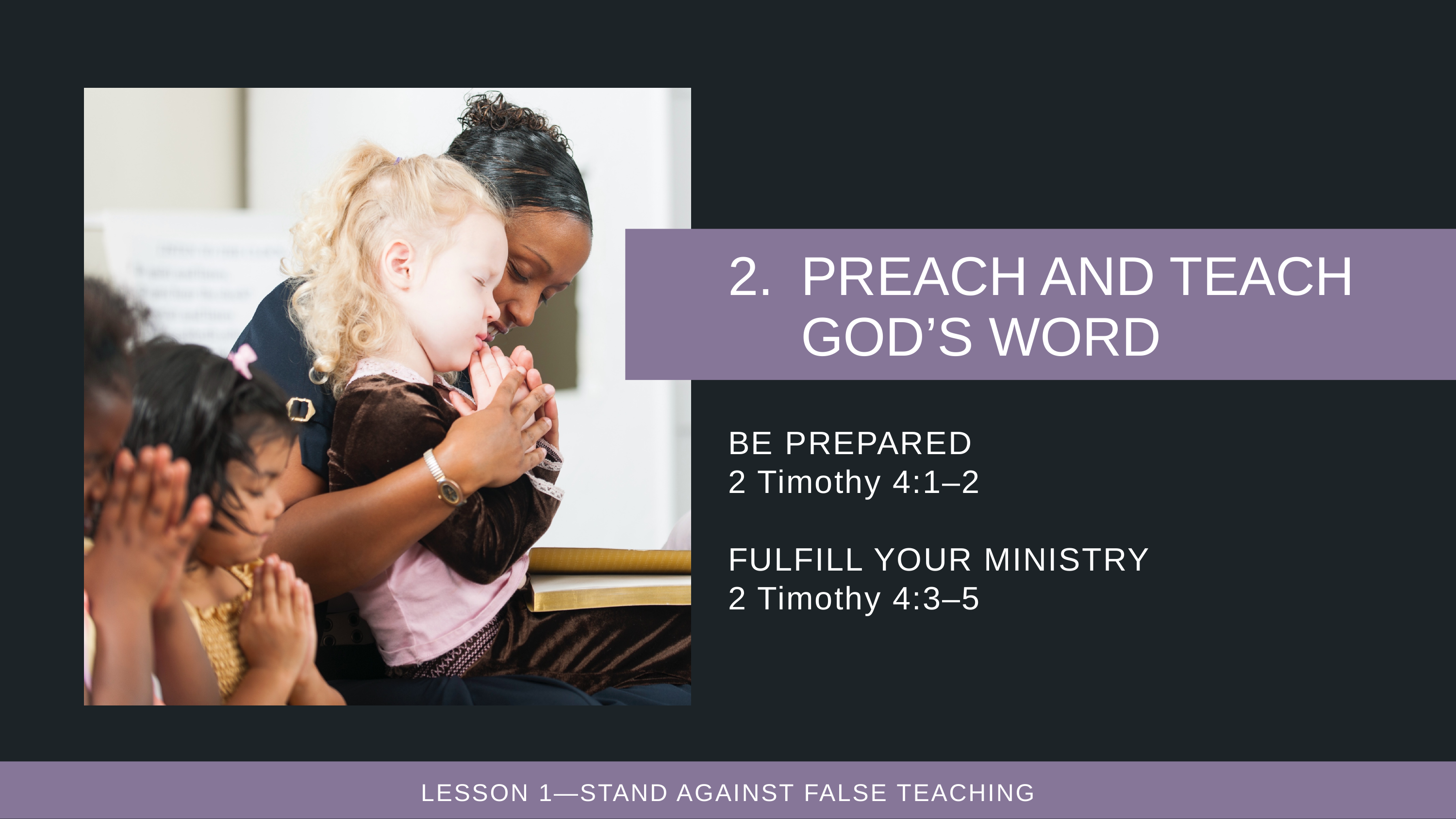

BE PREPARED
2 Timothy 4:1–2

FULFILL YOUR MINISTRY
2 Timothy 4:3–5